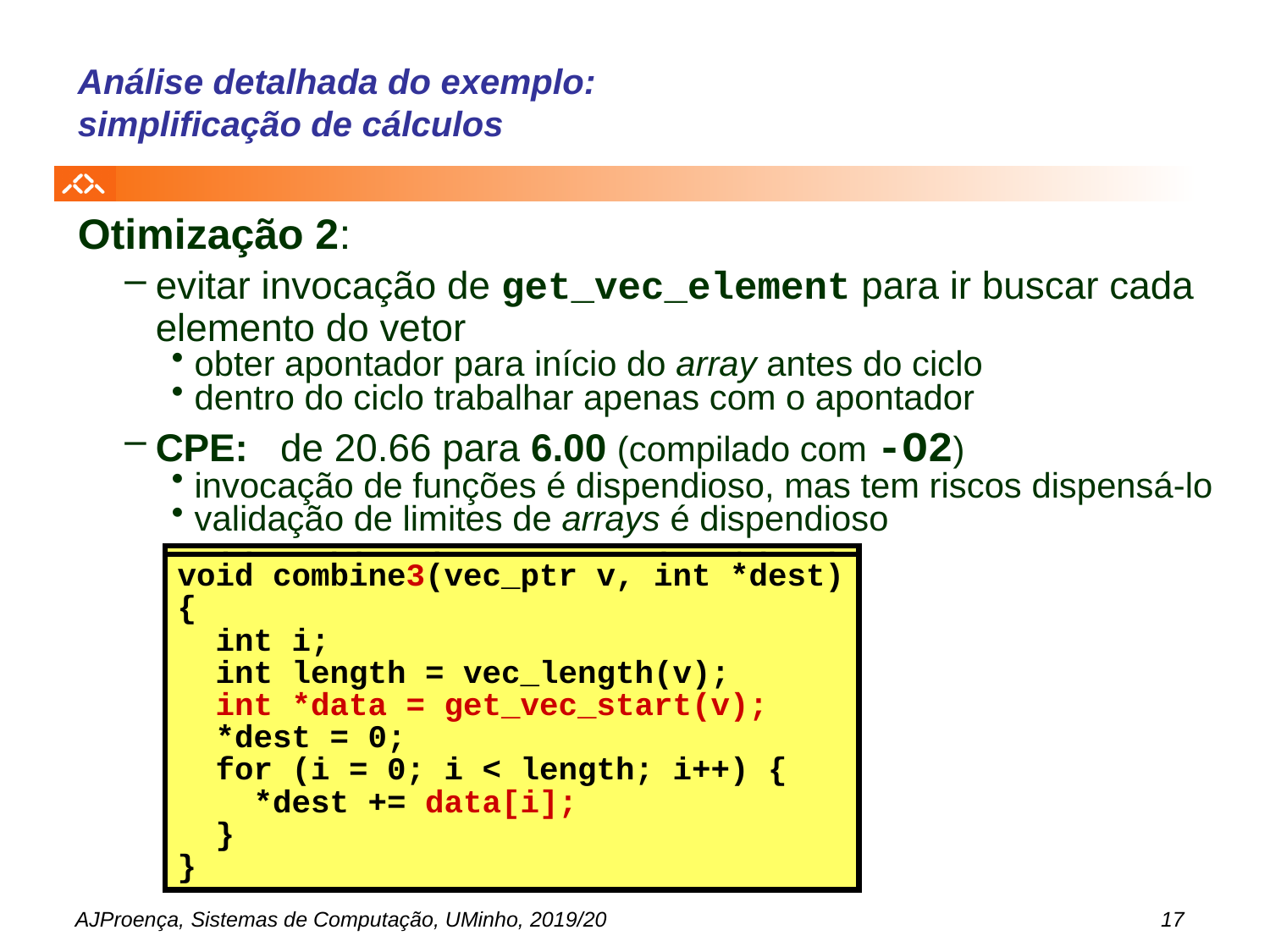

# Análise detalhada do exemplo: simplificação de cálculos
Otimização 2:
evitar invocação de get_vec_element para ir buscar cada elemento do vetor
obter apontador para início do array antes do ciclo
dentro do ciclo trabalhar apenas com o apontador
CPE:   de 20.66 para 6.00 (compilado com -O2)
invocação de funções é dispendioso, mas tem riscos dispensá-lo
validação de limites de arrays é dispendioso
void combine2(vec_ptr v, int *dest)
{
  int i;
  int length = vec_length(v);
  *dest = 0;
  for (i = 0; i < length; i++) {
    int val;
    get_vec_element(v, i, &val);
    *dest += val;
  }
}
void combine3(vec_ptr v, int *dest)
{
  int i;
  int length = vec_length(v);
  int *data = get_vec_start(v);
  *dest = 0;
  for (i = 0; i < length; i++) {
    *dest += data[i];
  }
}